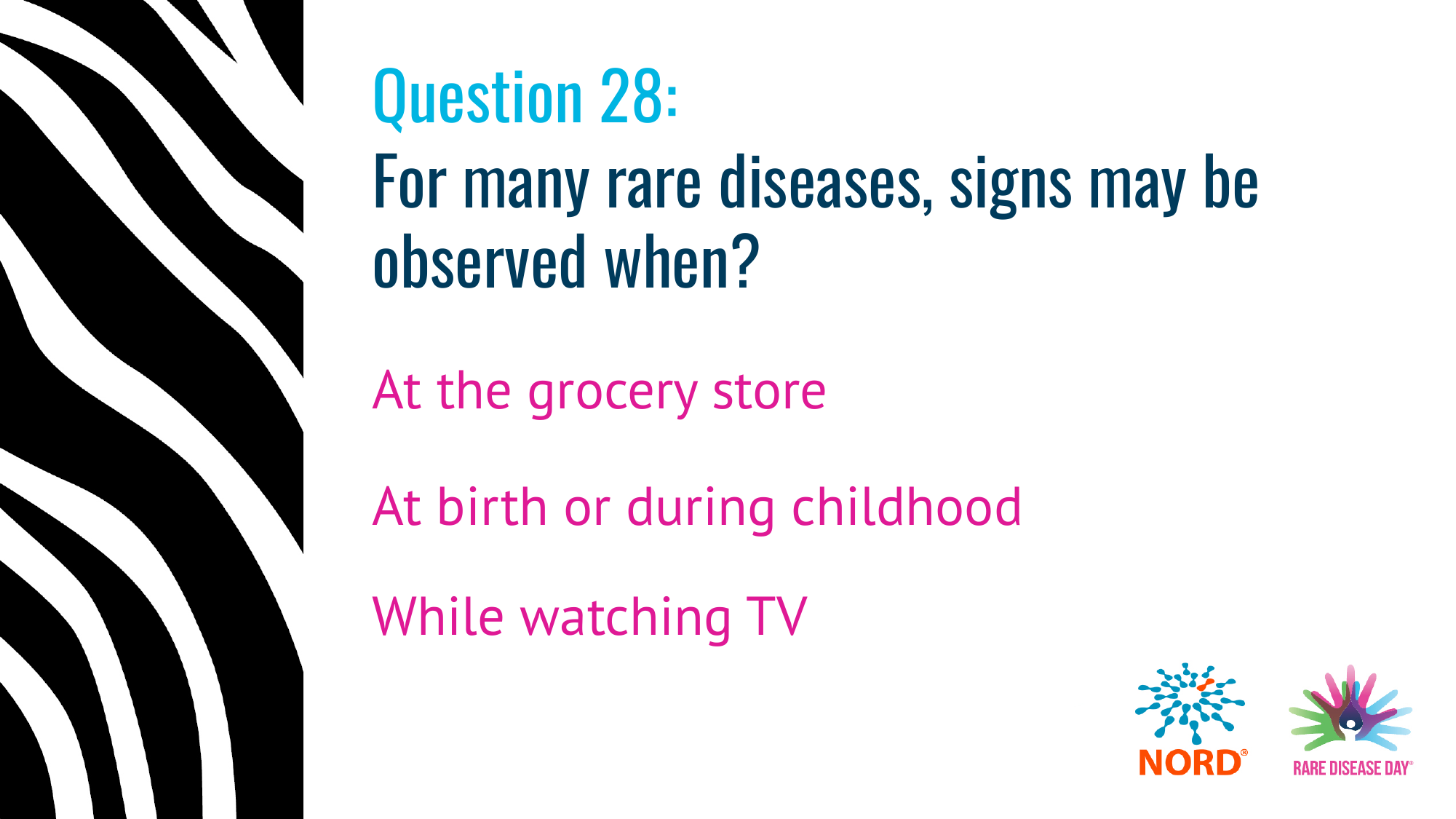

# Question 28:
For many rare diseases, signs may be observed when?
At the grocery store
At birth or during childhood
While watching TV